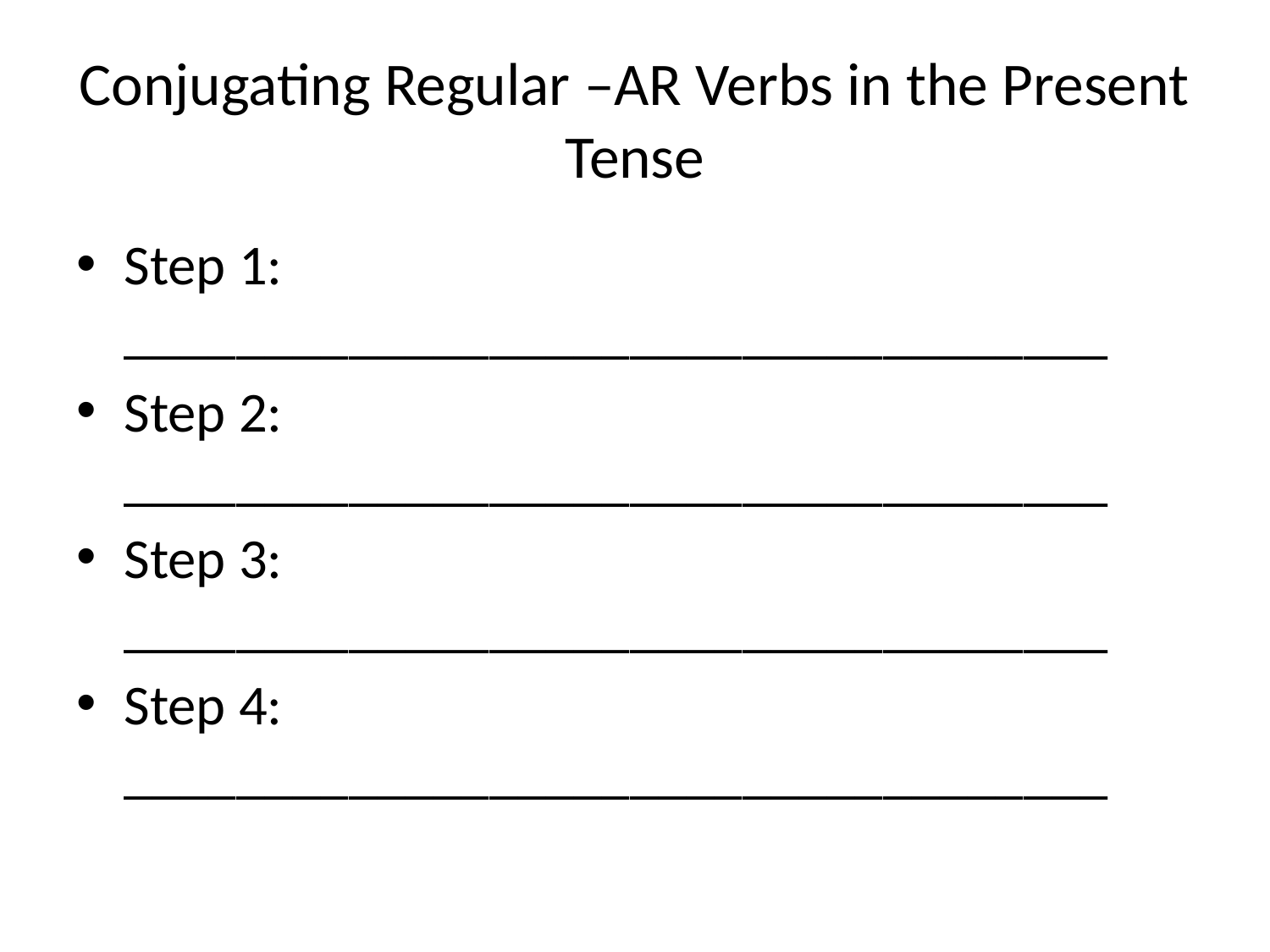

# Conjugating Regular –AR Verbs in the Present Tense
Step 1: ___________________________________
Step 2: ___________________________________
Step 3: ___________________________________
Step 4: ___________________________________